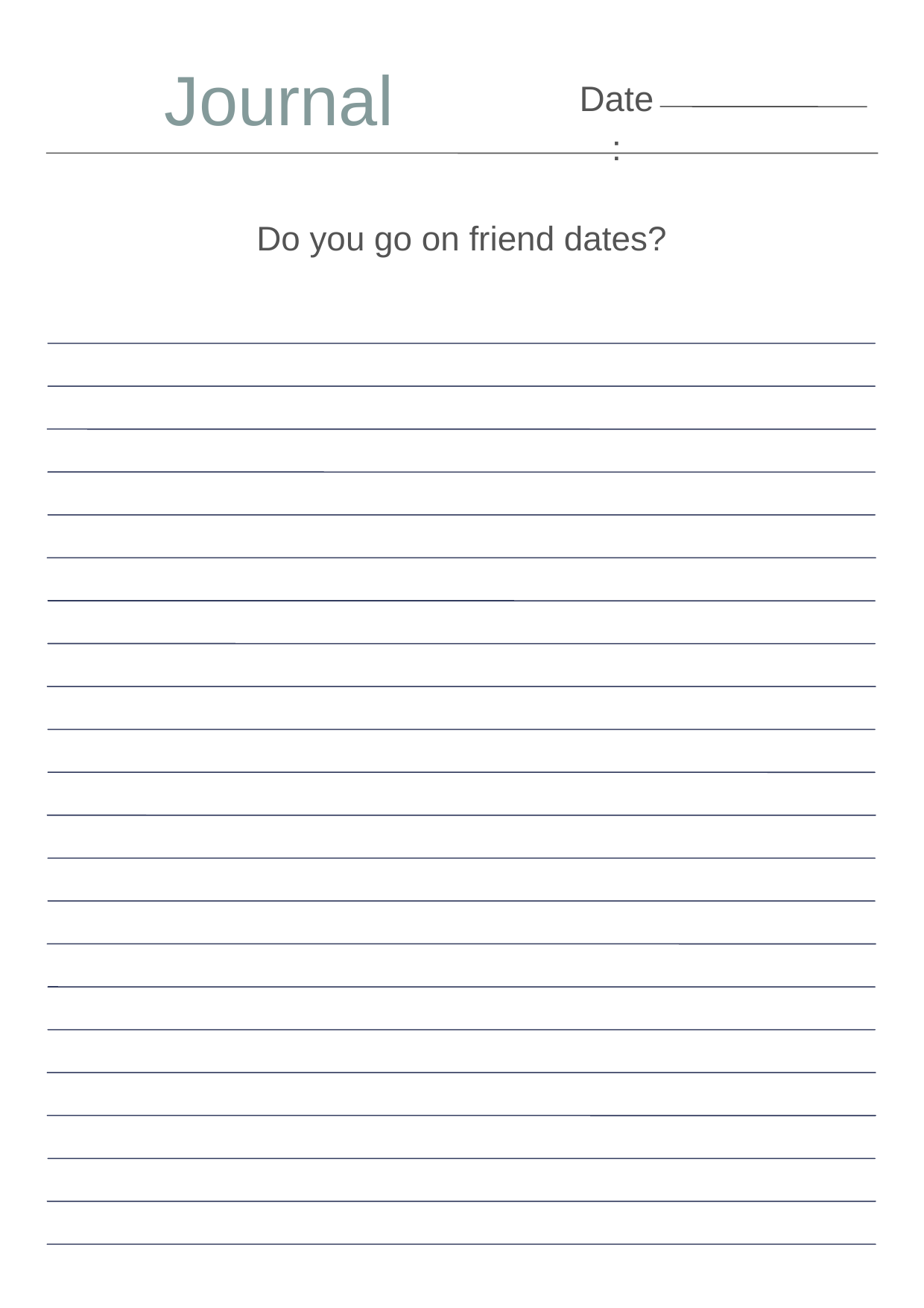

Journal
Date:

Do you go on friend dates?